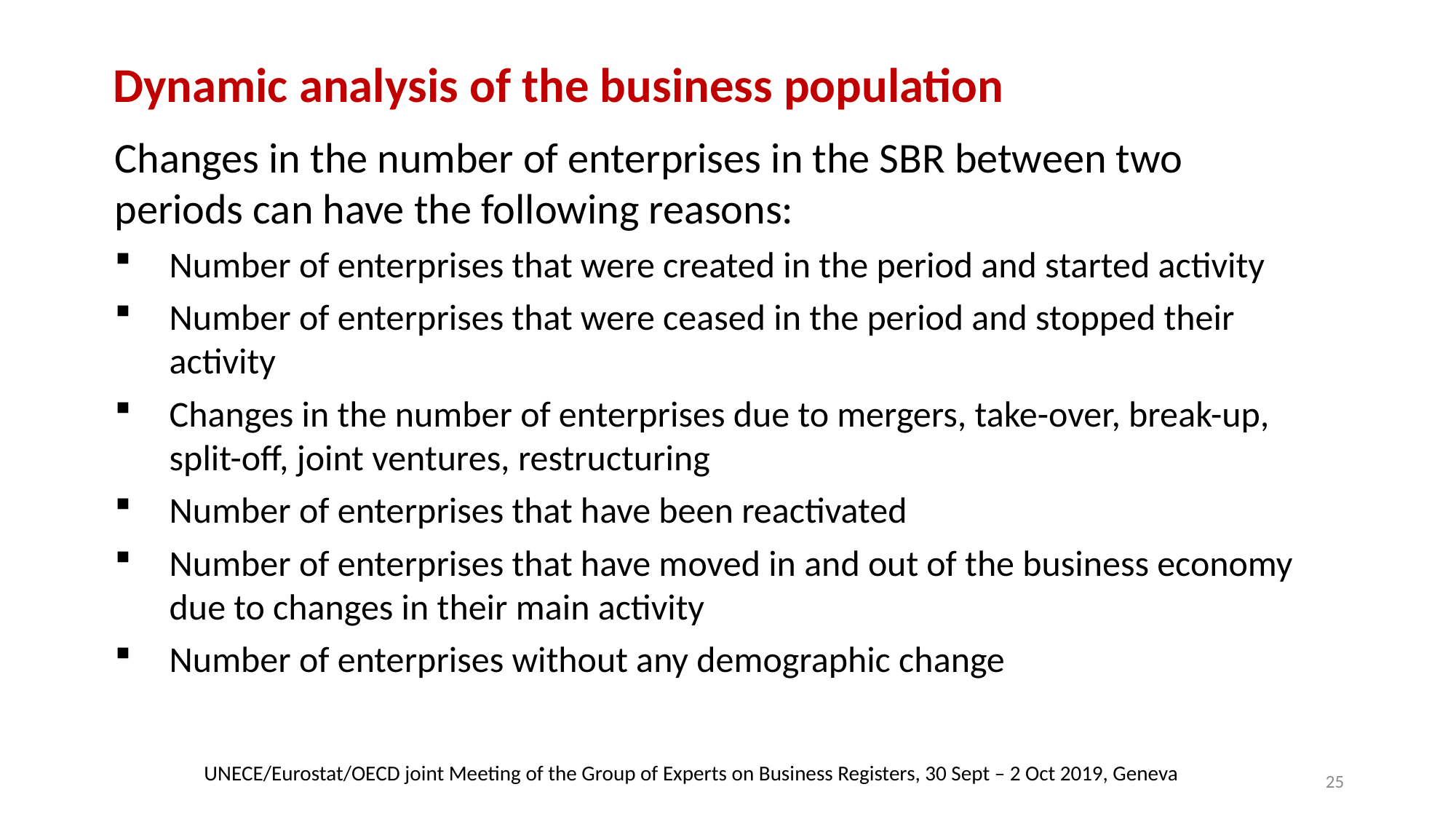

# Dynamic analysis of the business population
Changes in the number of enterprises in the SBR between two periods can have the following reasons:
Number of enterprises that were created in the period and started activity
Number of enterprises that were ceased in the period and stopped their activity
Changes in the number of enterprises due to mergers, take-over, break-up, split-off, joint ventures, restructuring
Number of enterprises that have been reactivated
Number of enterprises that have moved in and out of the business economy due to changes in their main activity
Number of enterprises without any demographic change
UNECE/Eurostat/OECD joint Meeting of the Group of Experts on Business Registers, 30 Sept – 2 Oct 2019, Geneva
25